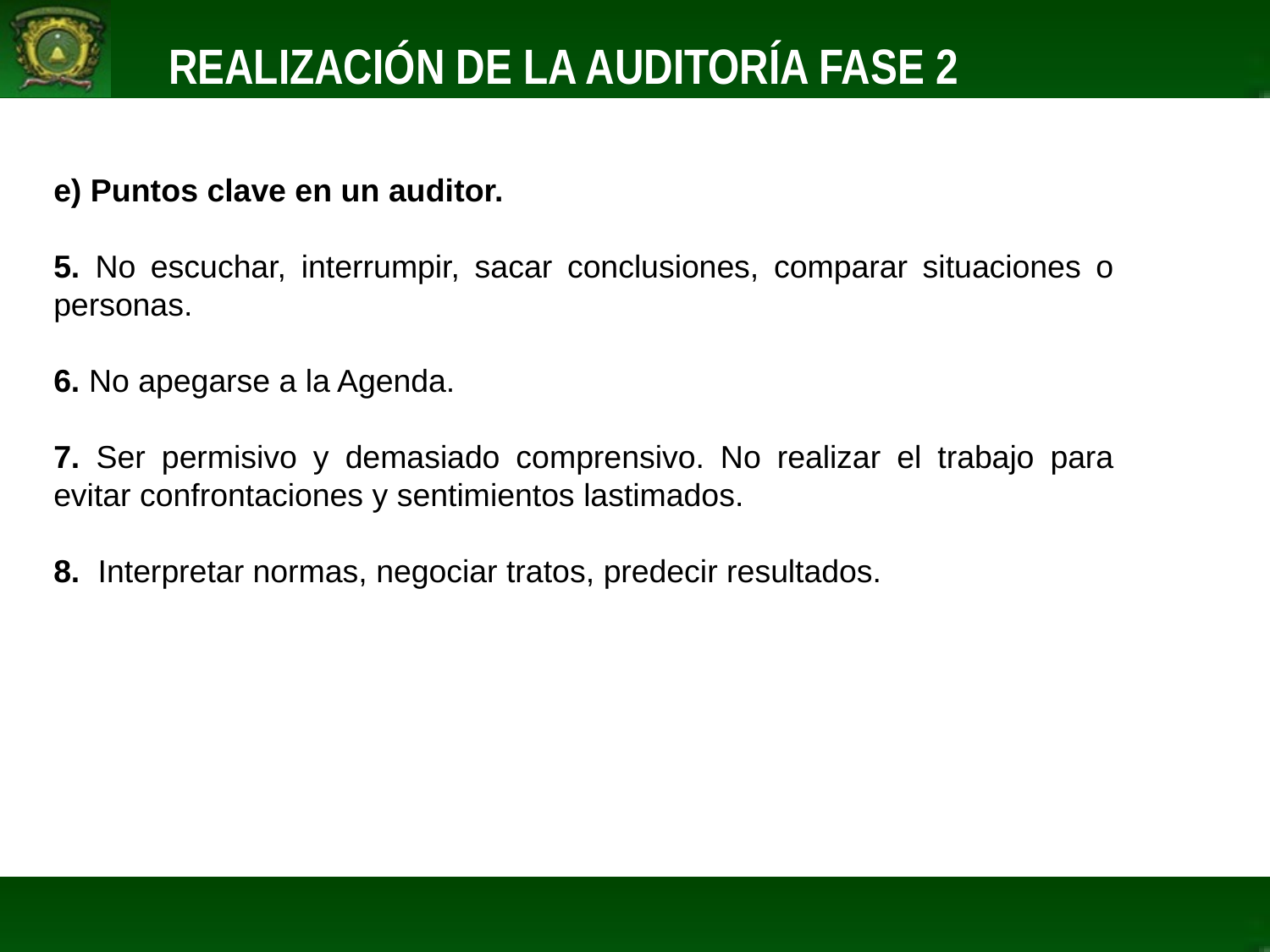

REALIZACIÓN DE LA AUDITORÍA FASE 2
e) Puntos clave en un auditor.

5. No escuchar, interrumpir, sacar conclusiones, comparar situaciones o personas.

6. No apegarse a la Agenda.

7. Ser permisivo y demasiado comprensivo. No realizar el trabajo para evitar confrontaciones y sentimientos lastimados.

8.  Interpretar normas, negociar tratos, predecir resultados.